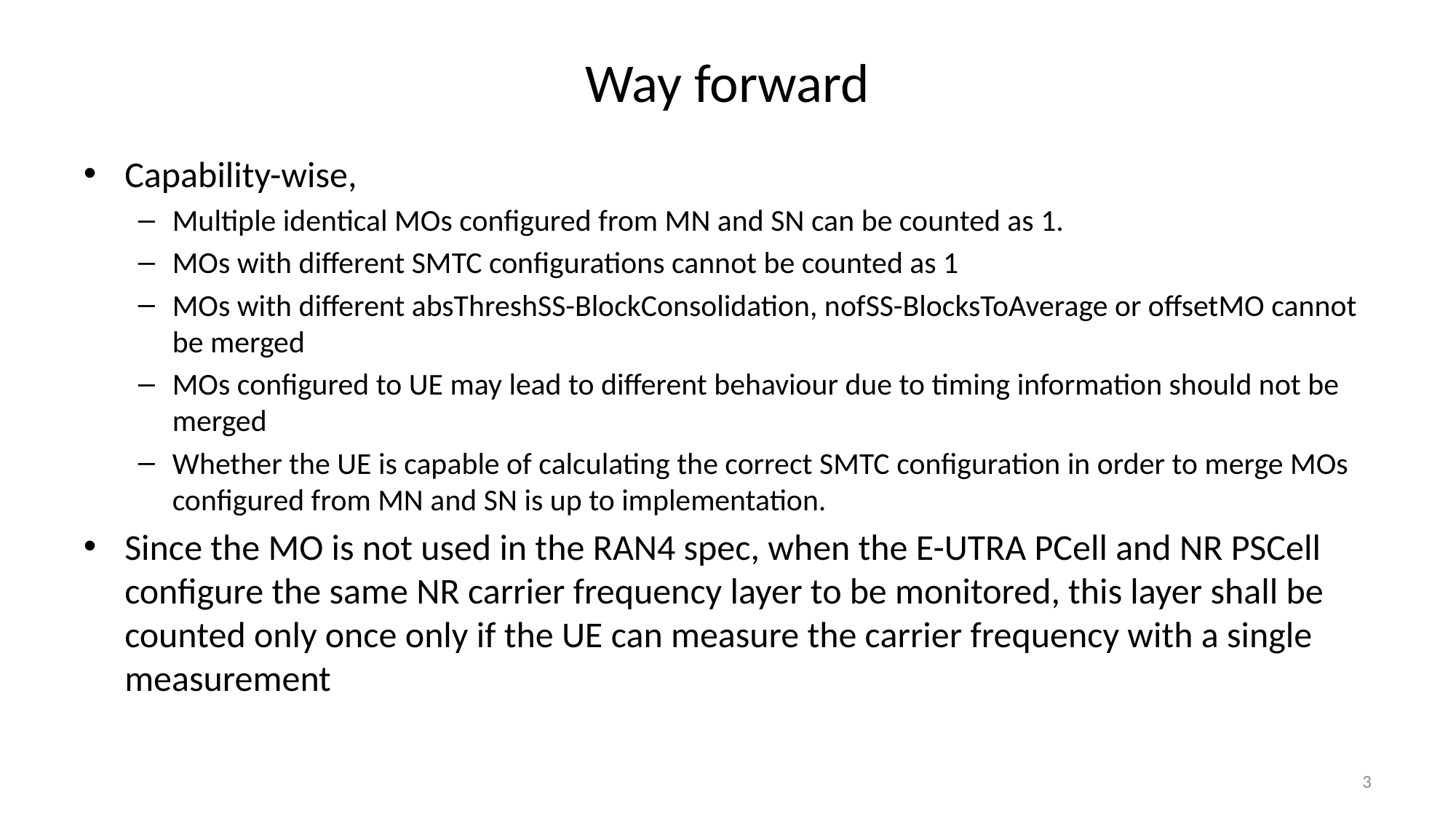

# Way forward
Capability-wise,
Multiple identical MOs configured from MN and SN can be counted as 1.
MOs with different SMTC configurations cannot be counted as 1
MOs with different absThreshSS-BlockConsolidation, nofSS-BlocksToAverage or offsetMO cannot be merged
MOs configured to UE may lead to different behaviour due to timing information should not be merged
Whether the UE is capable of calculating the correct SMTC configuration in order to merge MOs configured from MN and SN is up to implementation.
Since the MO is not used in the RAN4 spec, when the E-UTRA PCell and NR PSCell configure the same NR carrier frequency layer to be monitored, this layer shall be counted only once only if the UE can measure the carrier frequency with a single measurement

3